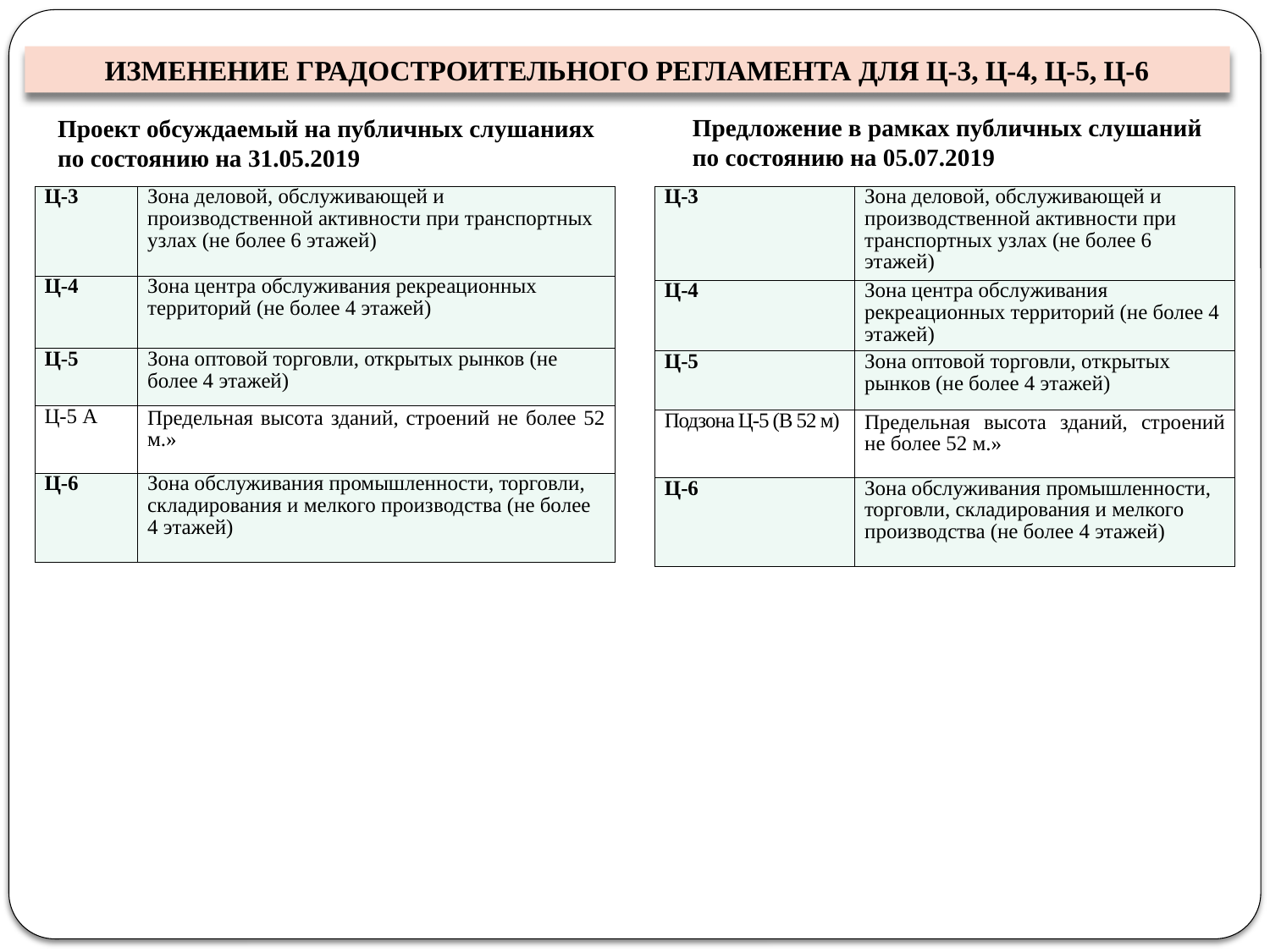

ИЗМЕНЕНИЕ ГРАДОСТРОИТЕЛЬНОГО РЕГЛАМЕНТА ДЛЯ Ц-3, Ц-4, Ц-5, Ц-6
Проект обсуждаемый на публичных слушаниях по состоянию на 31.05.2019
Предложение в рамках публичных слушаний по состоянию на 05.07.2019
| Ц-3 | Зона деловой, обслуживающей и производственной активности при транспортных узлах (не более 6 этажей) |
| --- | --- |
| Ц-4 | Зона центра обслуживания рекреационных территорий (не более 4 этажей) |
| Ц-5 | Зона оптовой торговли, открытых рынков (не более 4 этажей) |
| Ц-5 А | Предельная высота зданий, строений не более 52 м.» |
| Ц-6 | Зона обслуживания промышленности, торговли, складирования и мелкого производства (не более 4 этажей) |
| Ц-3 | Зона деловой, обслуживающей и производственной активности при транспортных узлах (не более 6 этажей) |
| --- | --- |
| Ц-4 | Зона центра обслуживания рекреационных территорий (не более 4 этажей) |
| Ц-5 | Зона оптовой торговли, открытых рынков (не более 4 этажей) |
| Подзона Ц-5 (В 52 м) | Предельная высота зданий, строений не более 52 м.» |
| Ц-6 | Зона обслуживания промышленности, торговли, складирования и мелкого производства (не более 4 этажей) |